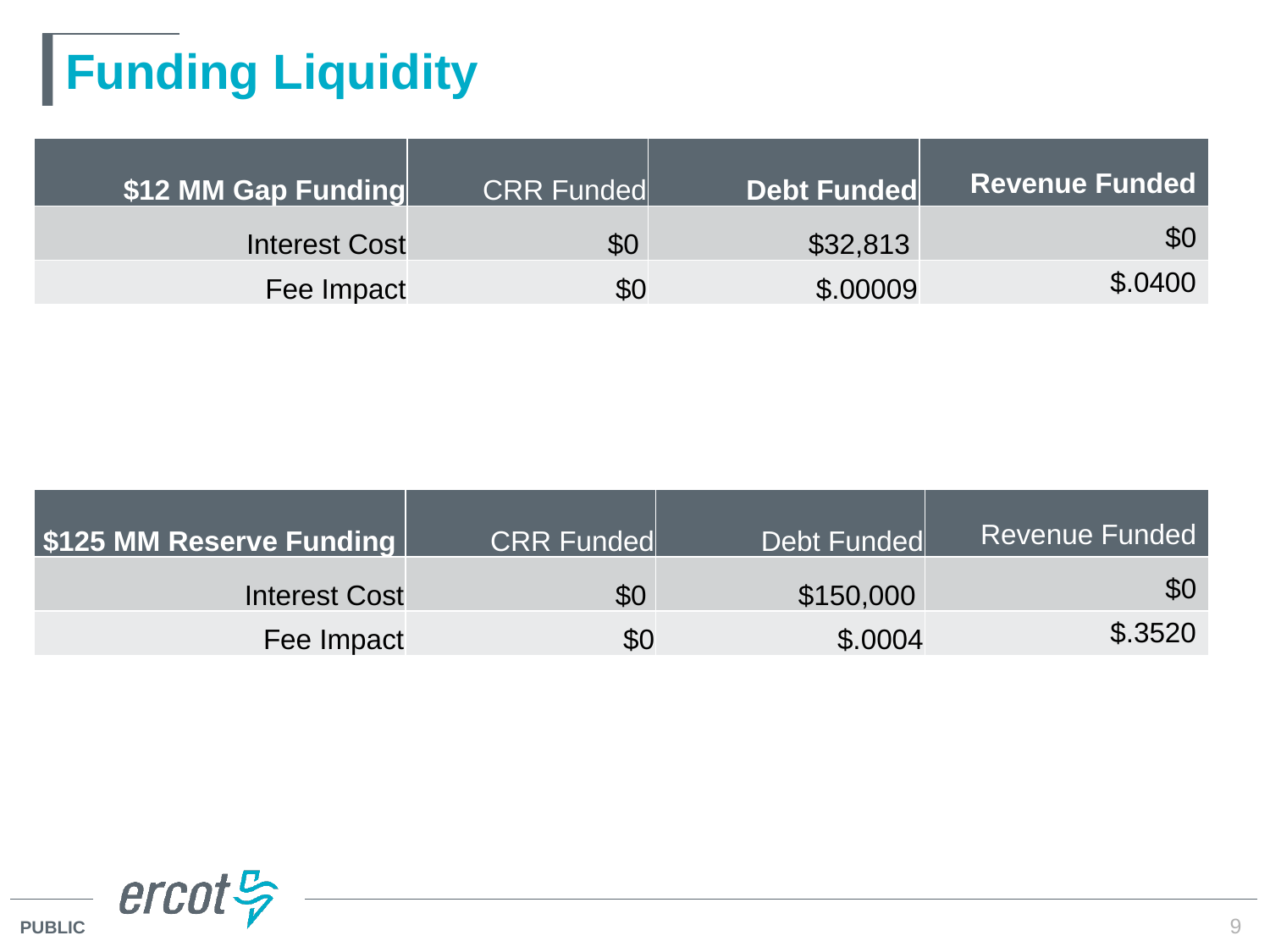

# Funding Liquidity
| $12 MM Gap Funding | CRR Funded | Debt Funded | Revenue Funded |
| --- | --- | --- | --- |
| Interest Cost | $0 | $32,813 | $0 |
| Fee Impact | $0 | $.00009 | $.0400 |
| $125 MM Reserve Funding | CRR Funded | Debt Funded | Revenue Funded |
| --- | --- | --- | --- |
| Interest Cost | $0 | $150,000 | $0 |
| Fee Impact | $0 | $.0004 | $.3520 |
9